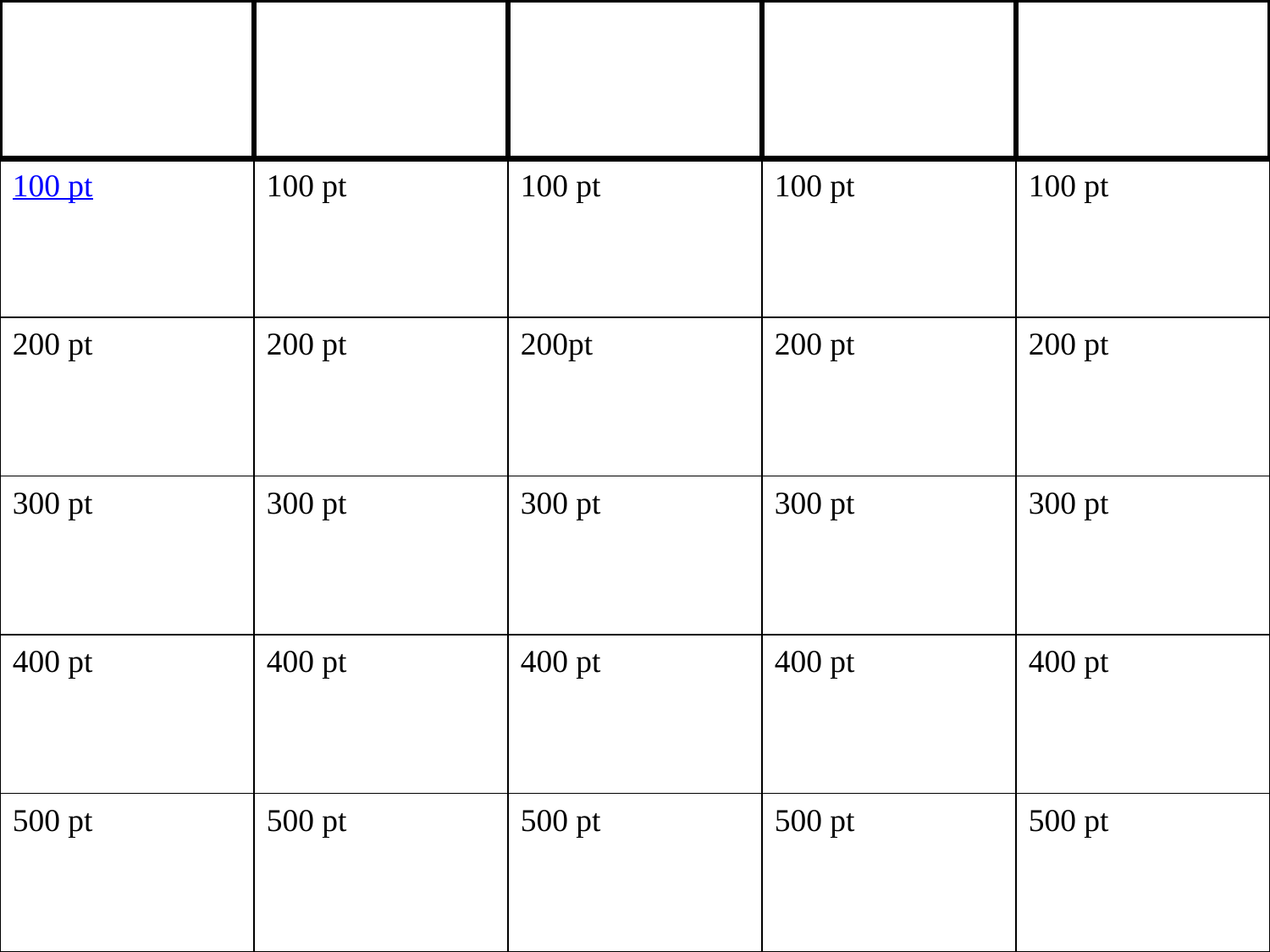

100 pt
100 pt
100 pt
100 pt
100 pt
200 pt
200 pt
200pt
200 pt
200 pt
300 pt
300 pt
300 pt
300 pt
300 pt
400 pt
400 pt
400 pt
400 pt
400 pt
500 pt
500 pt
500 pt
500 pt
500 pt